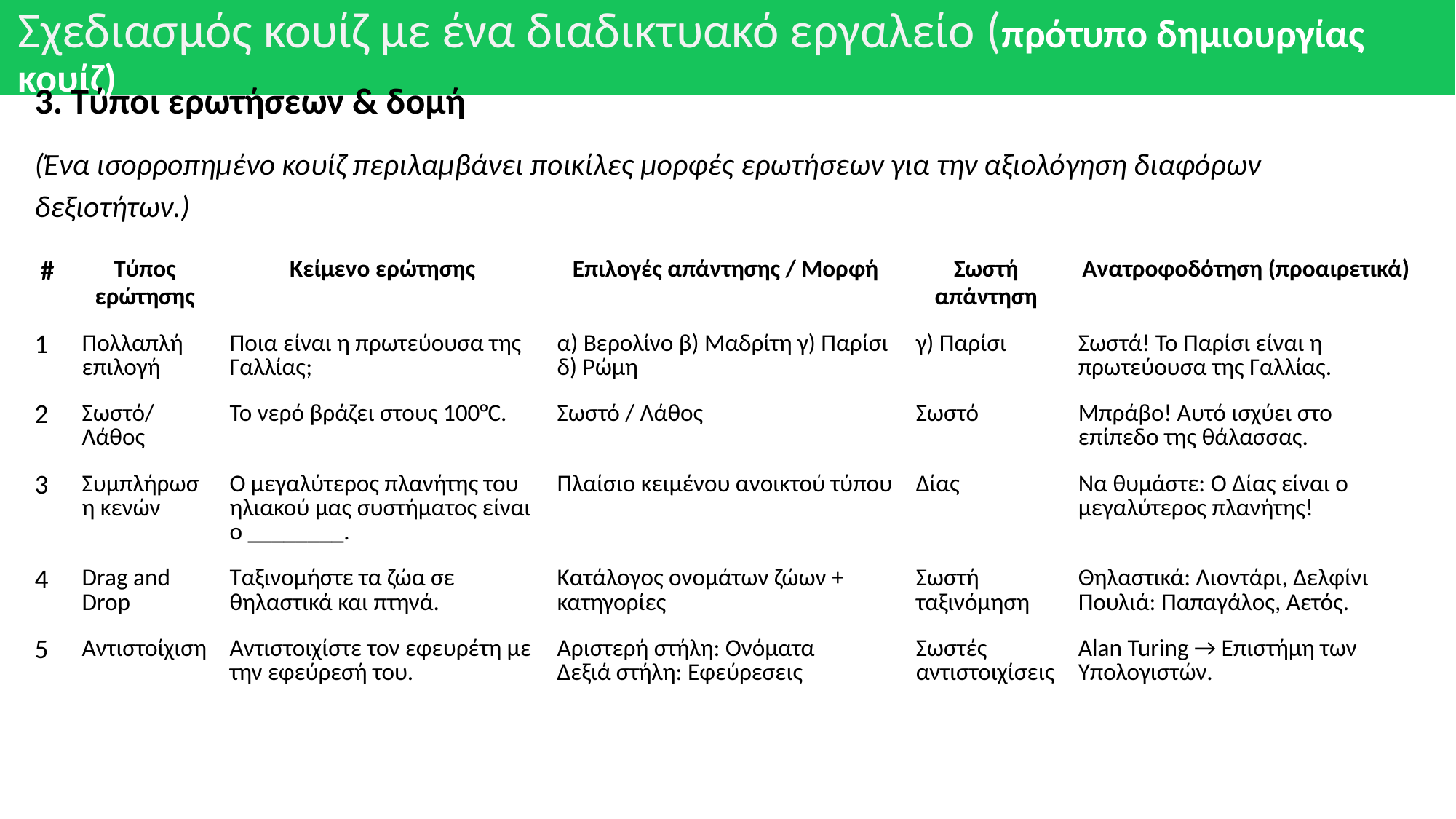

# Σχεδιασμός κουίζ με ένα διαδικτυακό εργαλείο (πρότυπο δημιουργίας κουίζ)
3. Τύποι ερωτήσεων & δομή
(Ένα ισορροπημένο κουίζ περιλαμβάνει ποικίλες μορφές ερωτήσεων για την αξιολόγηση διαφόρων δεξιοτήτων.)
| # | Τύπος ερώτησης | Κείμενο ερώτησης | Επιλογές απάντησης / Μορφή | Σωστή απάντηση | Ανατροφοδότηση (προαιρετικά) |
| --- | --- | --- | --- | --- | --- |
| 1 | Πολλαπλή επιλογή | Ποια είναι η πρωτεύουσα της Γαλλίας; | α) Βερολίνο β) Μαδρίτη γ) Παρίσι δ) Ρώμη | γ) Παρίσι | Σωστά! Το Παρίσι είναι η πρωτεύουσα της Γαλλίας. |
| 2 | Σωστό/Λάθος | Το νερό βράζει στους 100°C. | Σωστό / Λάθος | Σωστό | Μπράβο! Αυτό ισχύει στο επίπεδο της θάλασσας. |
| 3 | Συμπλήρωση κενών | Ο μεγαλύτερος πλανήτης του ηλιακού μας συστήματος είναι ο \_\_\_\_\_\_\_\_. | Πλαίσιο κειμένου ανοικτού τύπου | Δίας | Να θυμάστε: Ο Δίας είναι ο μεγαλύτερος πλανήτης! |
| 4 | Drag and Drop | Ταξινομήστε τα ζώα σε θηλαστικά και πτηνά. | Κατάλογος ονομάτων ζώων + κατηγορίες | Σωστή ταξινόμηση | Θηλαστικά: Λιοντάρι, Δελφίνι Πουλιά: Παπαγάλος, Αετός. |
| 5 | Αντιστοίχιση | Αντιστοιχίστε τον εφευρέτη με την εφεύρεσή του. | Αριστερή στήλη: Ονόματα Δεξιά στήλη: Εφεύρεσεις | Σωστές αντιστοιχίσεις | Alan Turing → Επιστήμη των Υπολογιστών. |